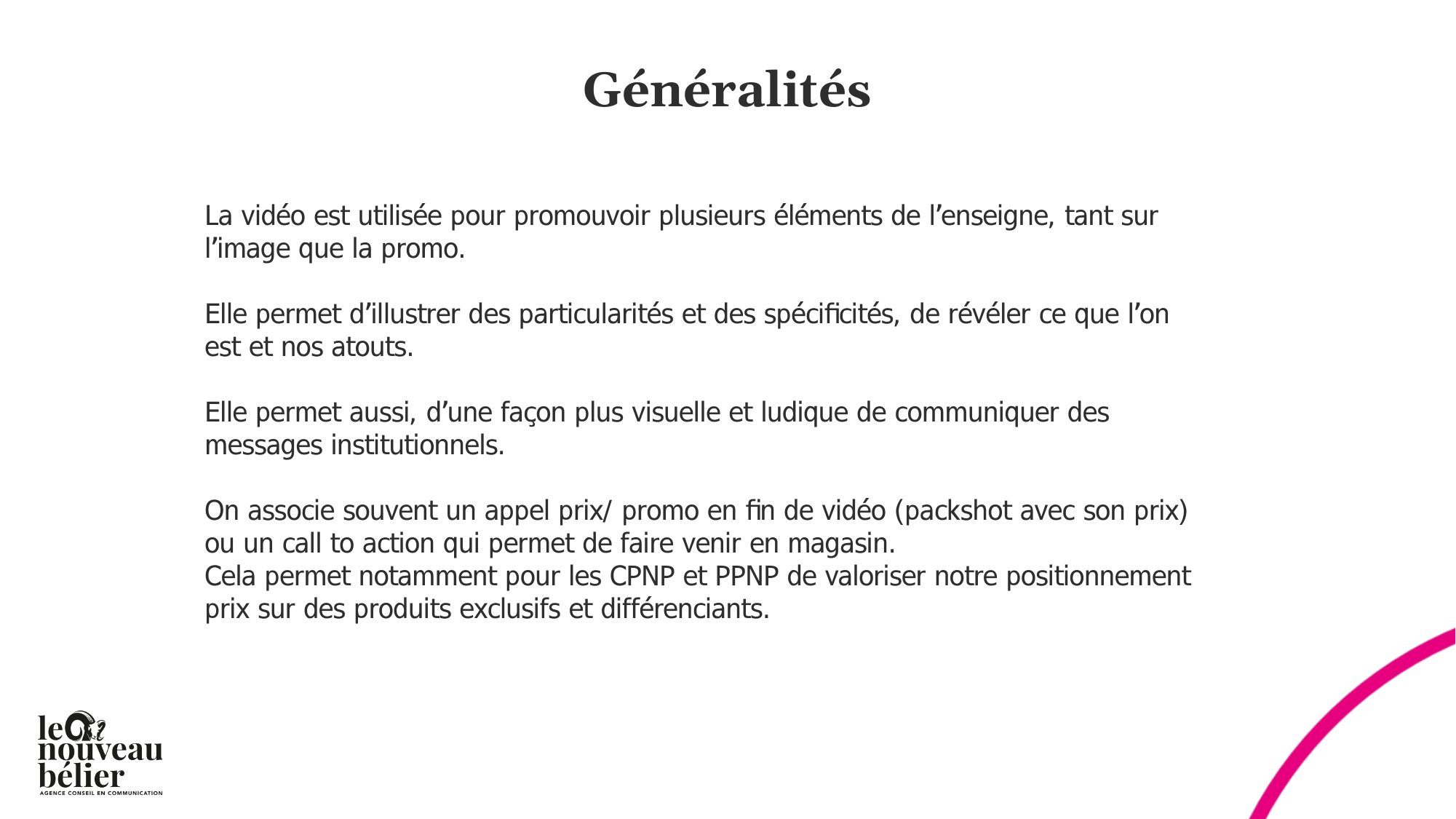

# Généralités
La vidéo est utilisée pour promouvoir plusieurs éléments de l’enseigne, tant sur l’image que la promo.

Elle permet d’illustrer des particularités et des spécificités, de révéler ce que l’on est et nos atouts.

Elle permet aussi, d’une façon plus visuelle et ludique de communiquer des messages institutionnels.

On associe souvent un appel prix/ promo en fin de vidéo (packshot avec son prix) ou un call to action qui permet de faire venir en magasin.
Cela permet notamment pour les CPNP et PPNP de valoriser notre positionnement prix sur des produits exclusifs et différenciants.